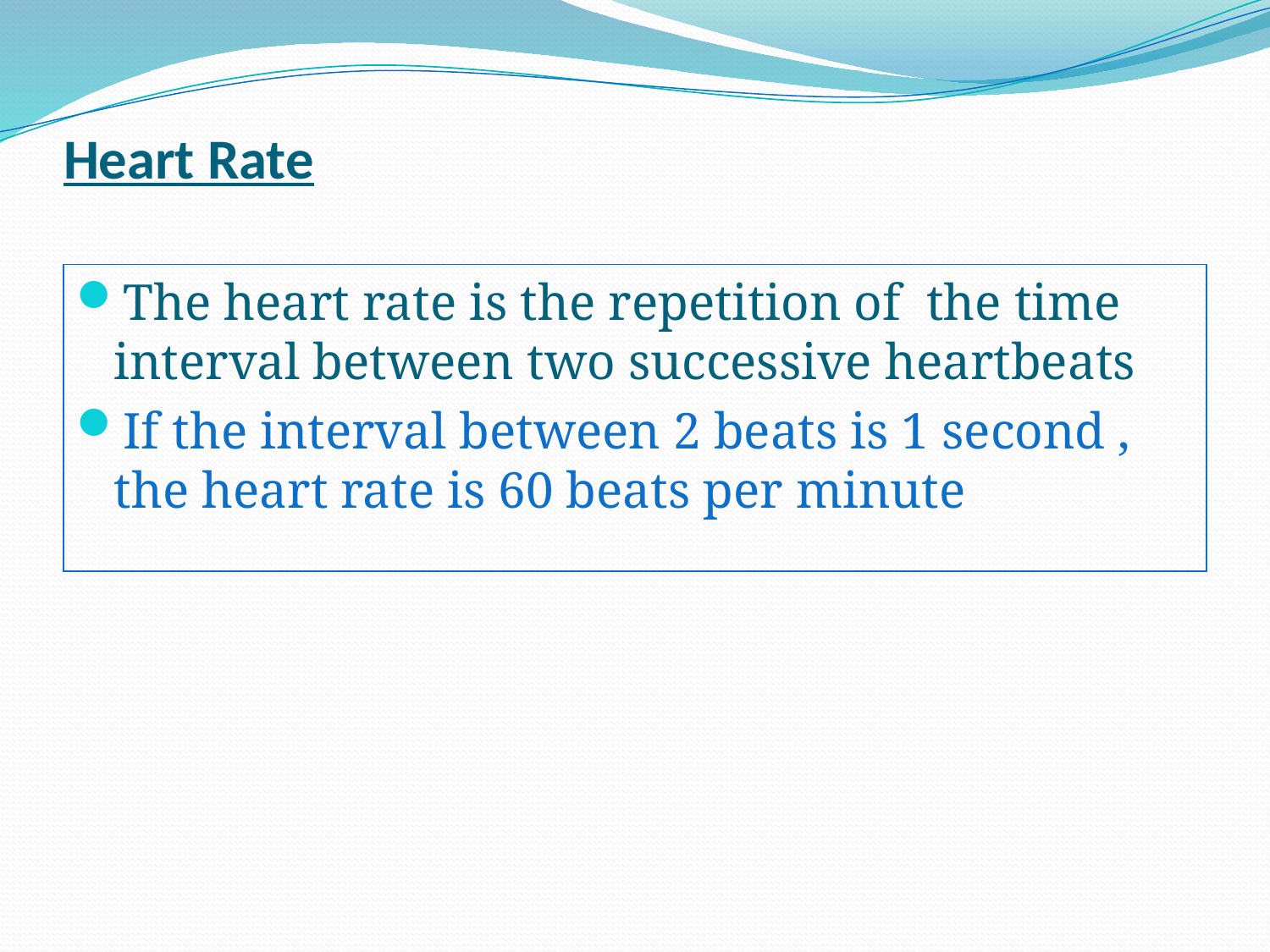

# Heart Rate
The heart rate is the repetition of  the time interval between two successive heartbeats
If the interval between 2 beats is 1 second , the heart rate is 60 beats per minute